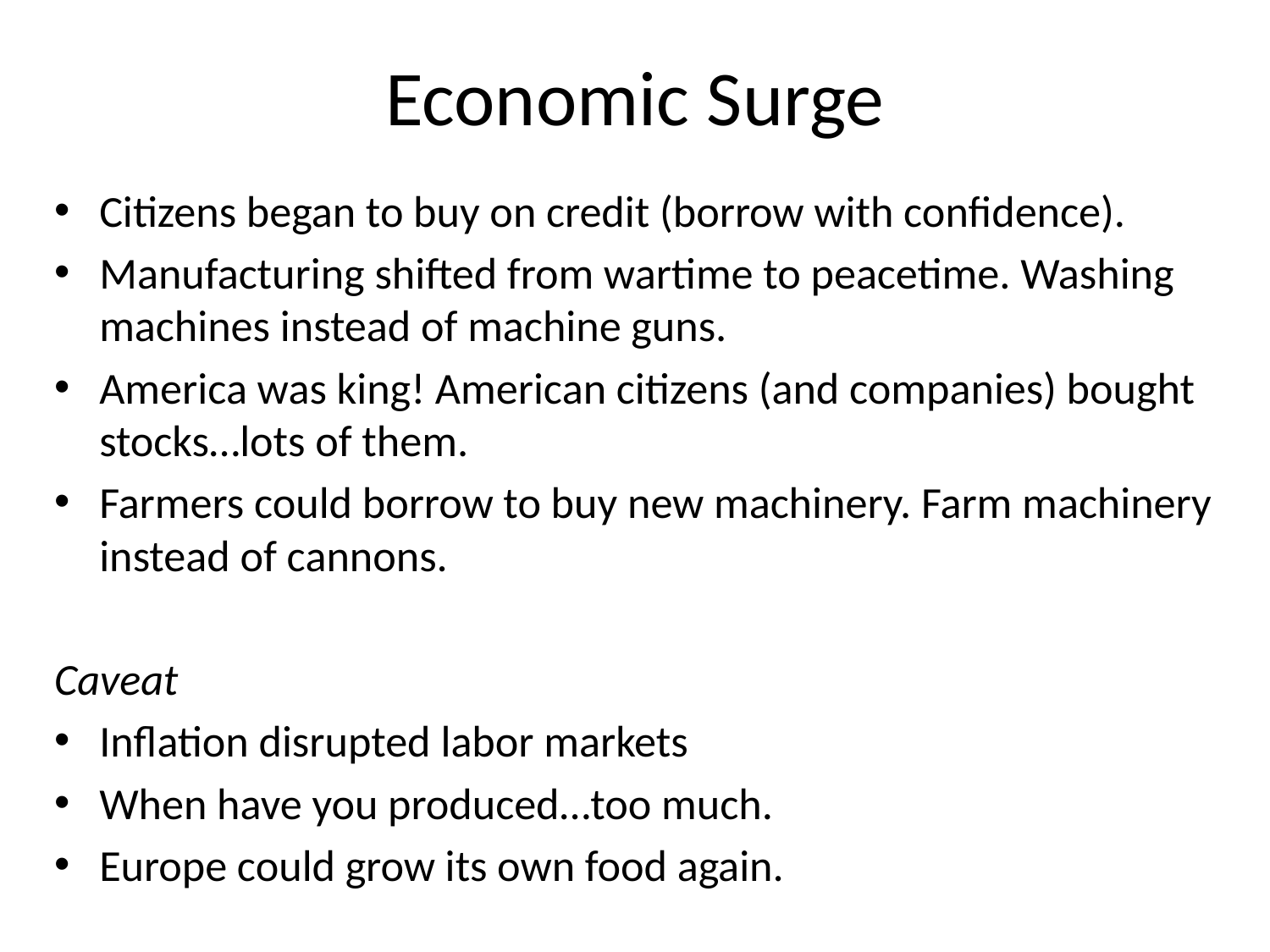

# Economic Surge
Citizens began to buy on credit (borrow with confidence).
Manufacturing shifted from wartime to peacetime. Washing machines instead of machine guns.
America was king! American citizens (and companies) bought stocks…lots of them.
Farmers could borrow to buy new machinery. Farm machinery instead of cannons.

Caveat
Inflation disrupted labor markets
When have you produced…too much.
Europe could grow its own food again.